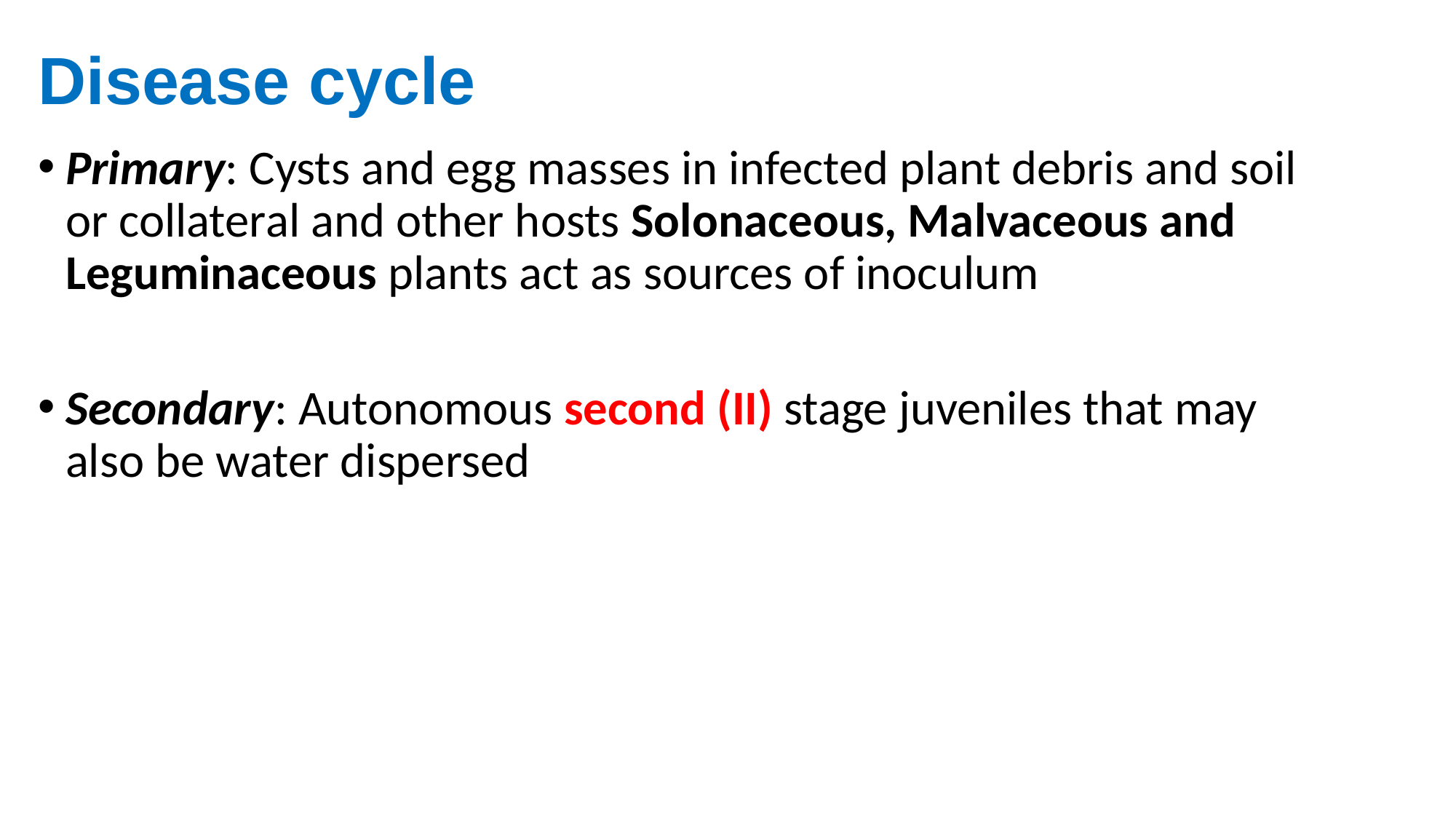

# Disease cycle
Primary: Cysts and egg masses in infected plant debris and soil or collateral and other hosts Solonaceous, Malvaceous and Leguminaceous plants act as sources of inoculum

Secondary: Autonomous second (II) stage juveniles that may also be water dispersed